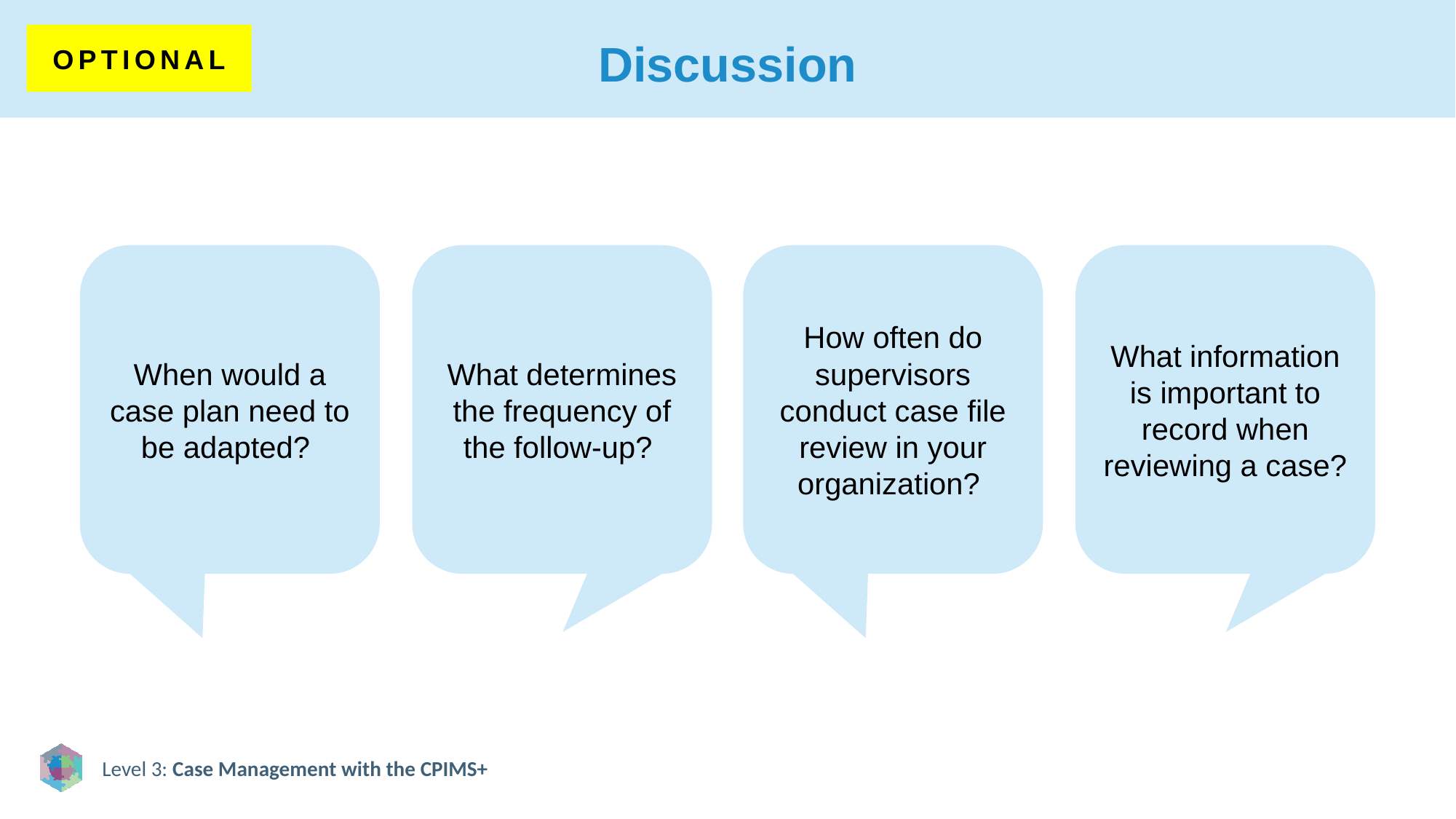

# Discussion
OPTIONAL
When would a case plan need to be adapted?
What determines the frequency of the follow-up?
How often do supervisors conduct case file review in your organization?
What information is important to record when reviewing a case?